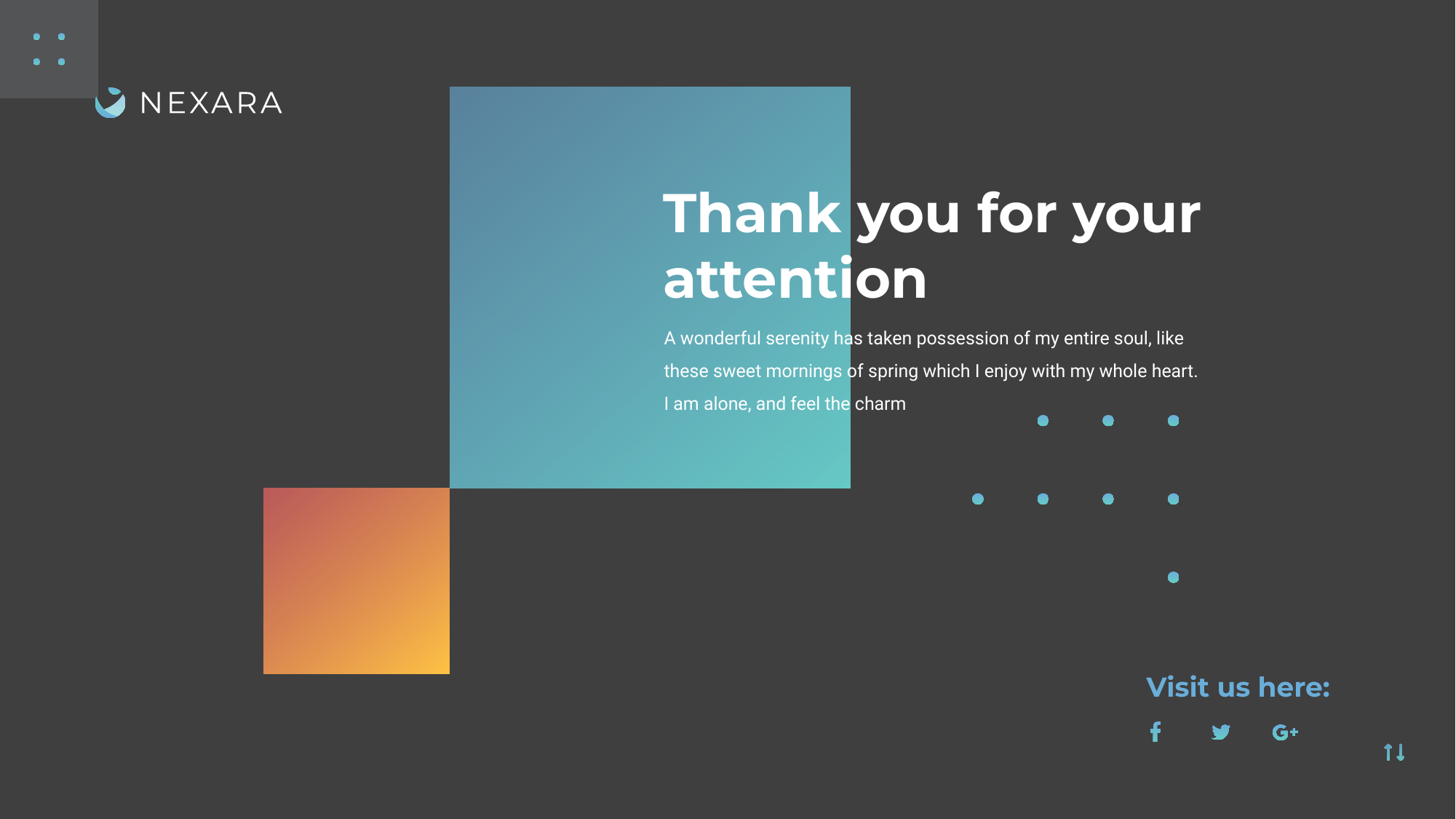

Thank you for your
attention
A wonderful serenity has taken possession of my entire soul, like these sweet mornings of spring which I enjoy with my whole heart. I am alone, and feel the charm

Visit us here: